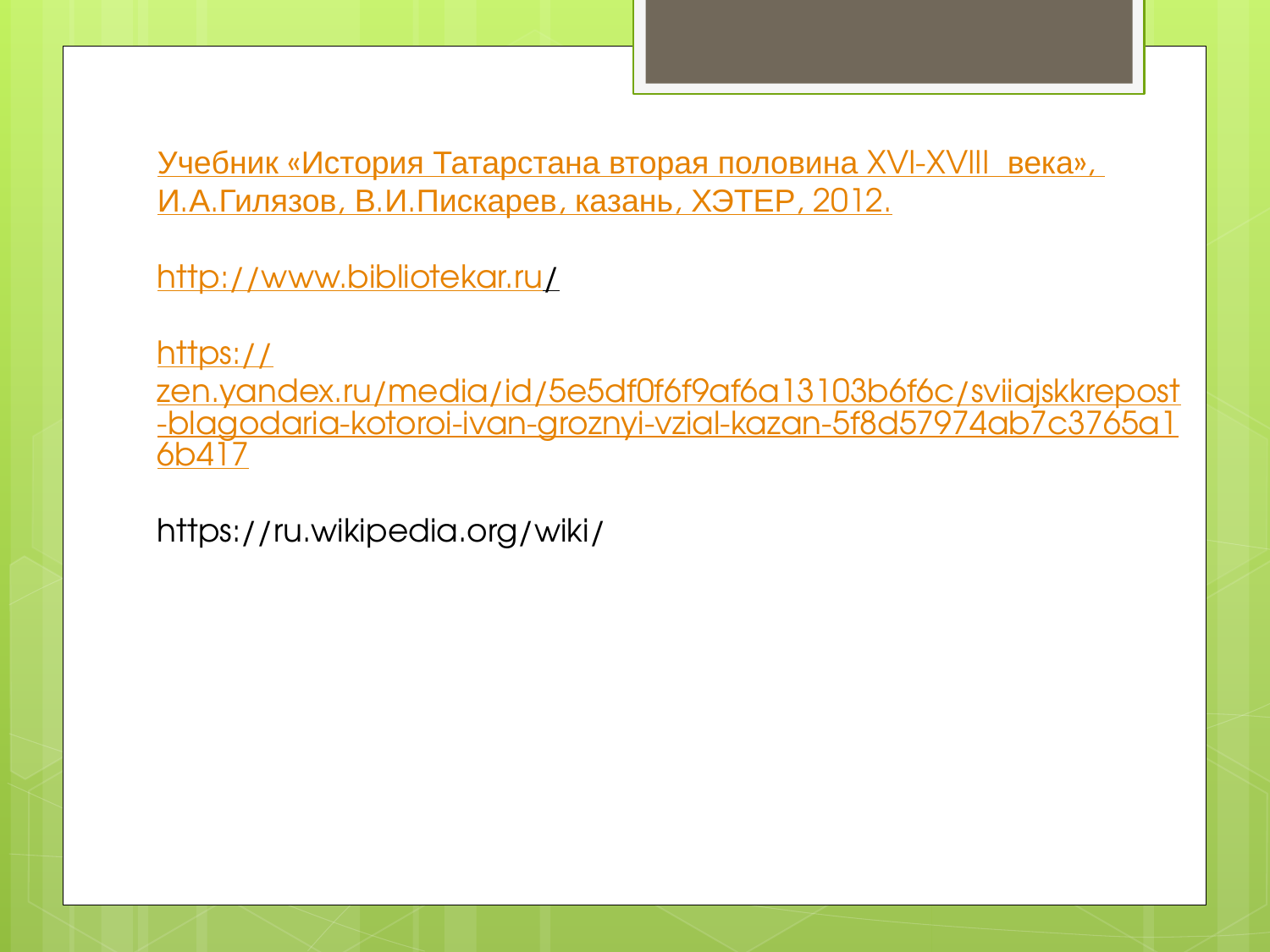

Учебник «История Татарстана вторая половина XVI-XVIII  века», И.А.Гилязов, В.И.Пискарев, казань, ХЭТЕР, 2012.

http://www.bibliotekar.ru/

https://zen.yandex.ru/media/id/5e5df0f6f9af6a13103b6f6c/sviiajskkrepost-blagodaria-kotoroi-ivan-groznyi-vzial-kazan-5f8d57974ab7c3765a16b417

https://ru.wikipedia.org/wiki/